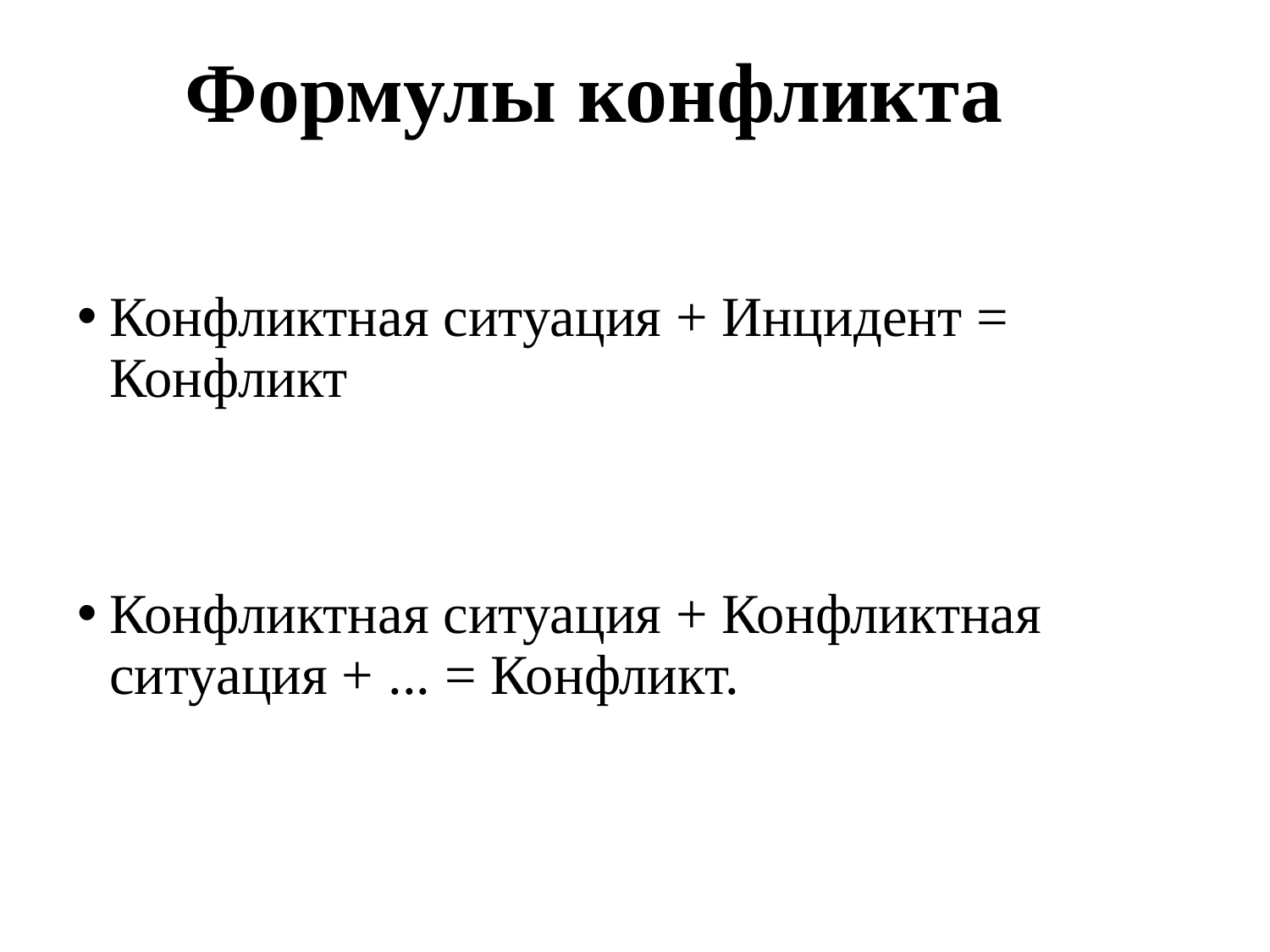

# Формулы конфликта

Конфликтная ситуация + Инцидент = Конфликт

Конфликтная ситуация + Конфликтная ситуация + ... = Конфликт.